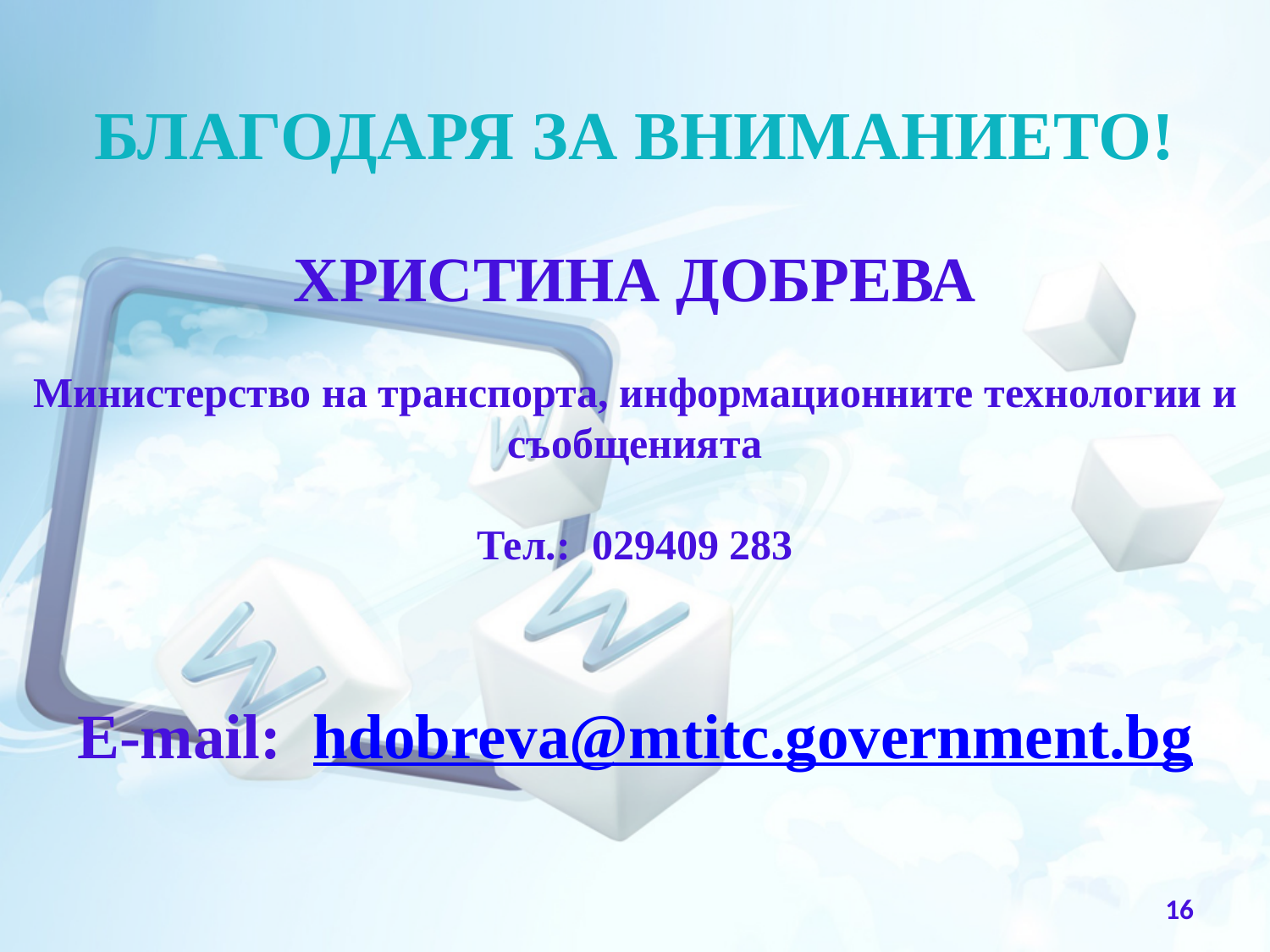

БЛАГОДАРЯ ЗА ВНИМАНИЕТО!

ХРИСТИНА ДОБРЕВА

Министерство на транспорта, информационните технологии и съобщенията

Тел.:  029409 283

E-mail:  hdobreva@mtitc.government.bg

16